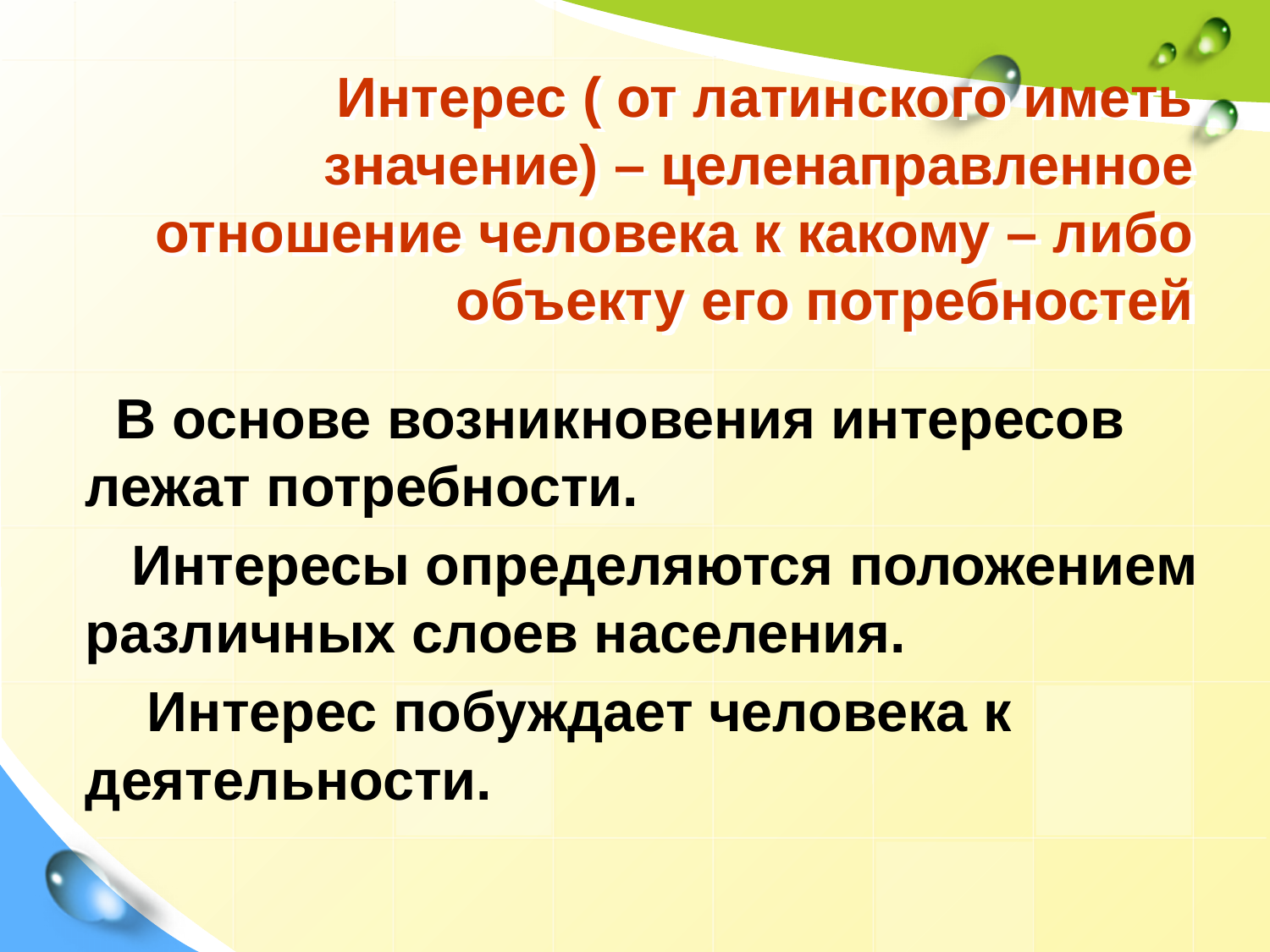

# Интерес ( от латинского иметь значение) – целенаправленное отношение человека к какому – либо объекту его потребностей
     В основе возникновения интересов лежат потребности.
      Интересы определяются положением различных слоев населения.
       Интерес побуждает человека к деятельности.